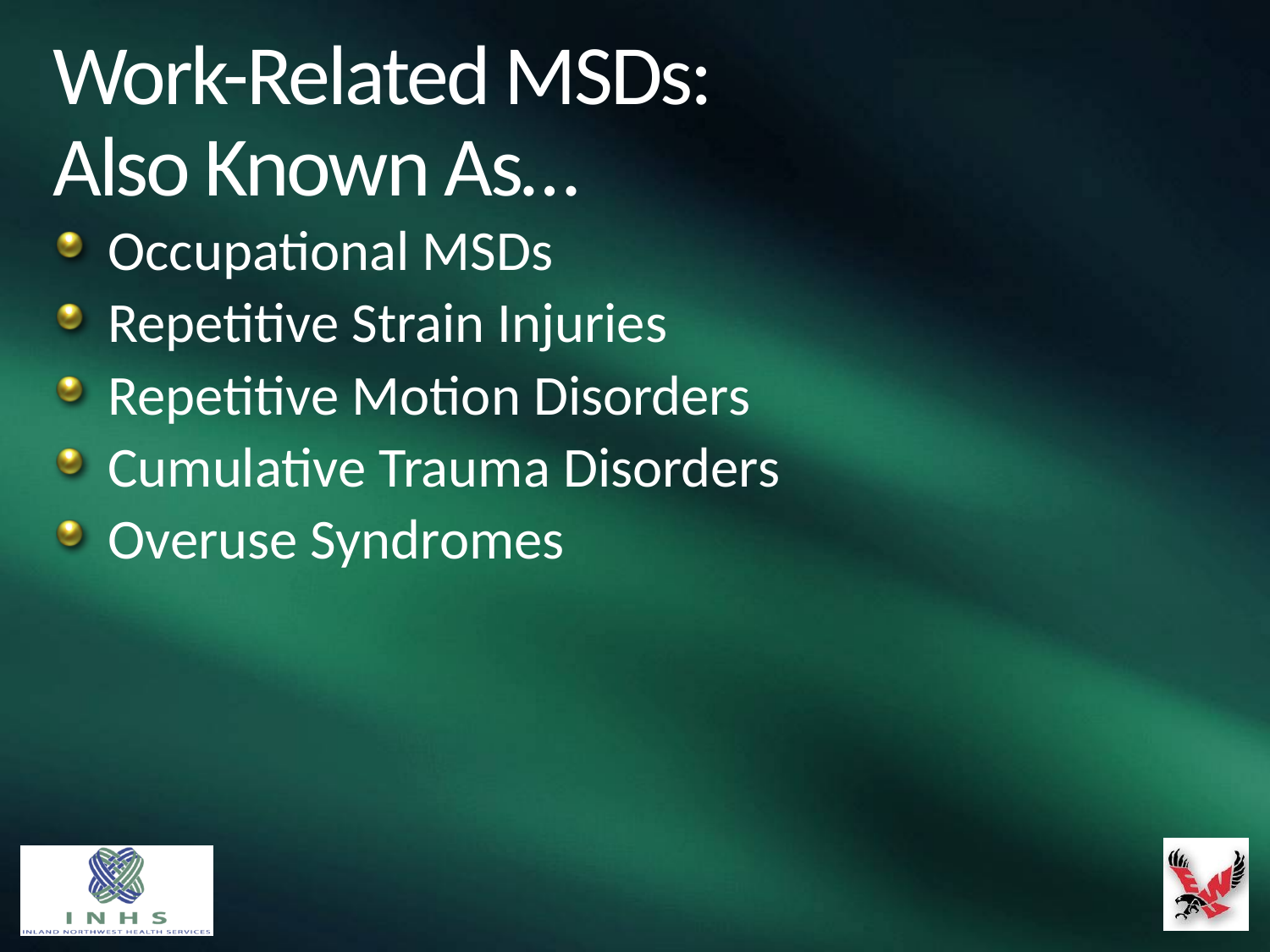

# Work-Related MSDs: Also Known As…
Occupational MSDs
Repetitive Strain Injuries
Repetitive Motion Disorders
Cumulative Trauma Disorders
Overuse Syndromes